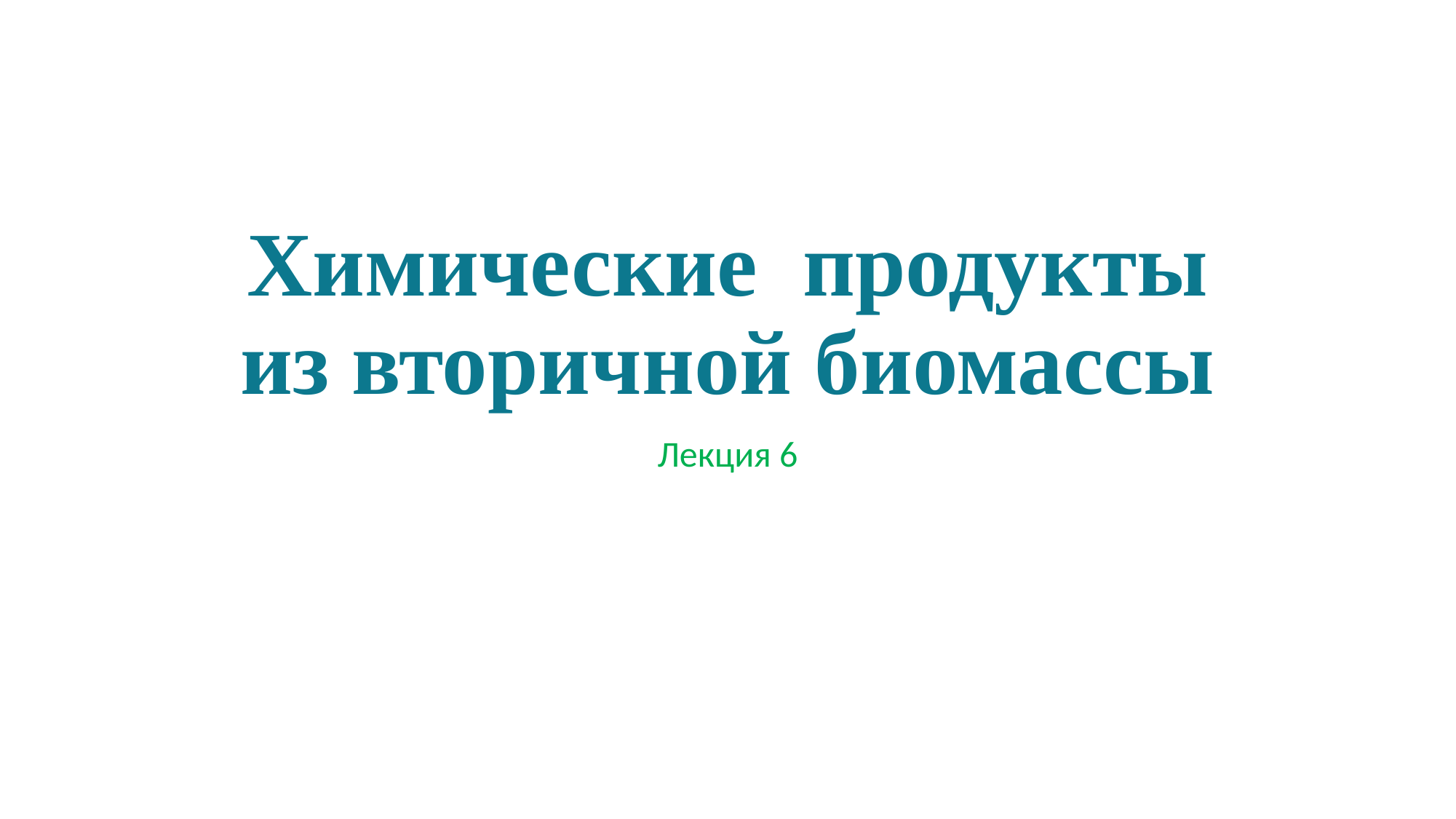

# Химические  продукты из вторичной биомассы
Лекция 6